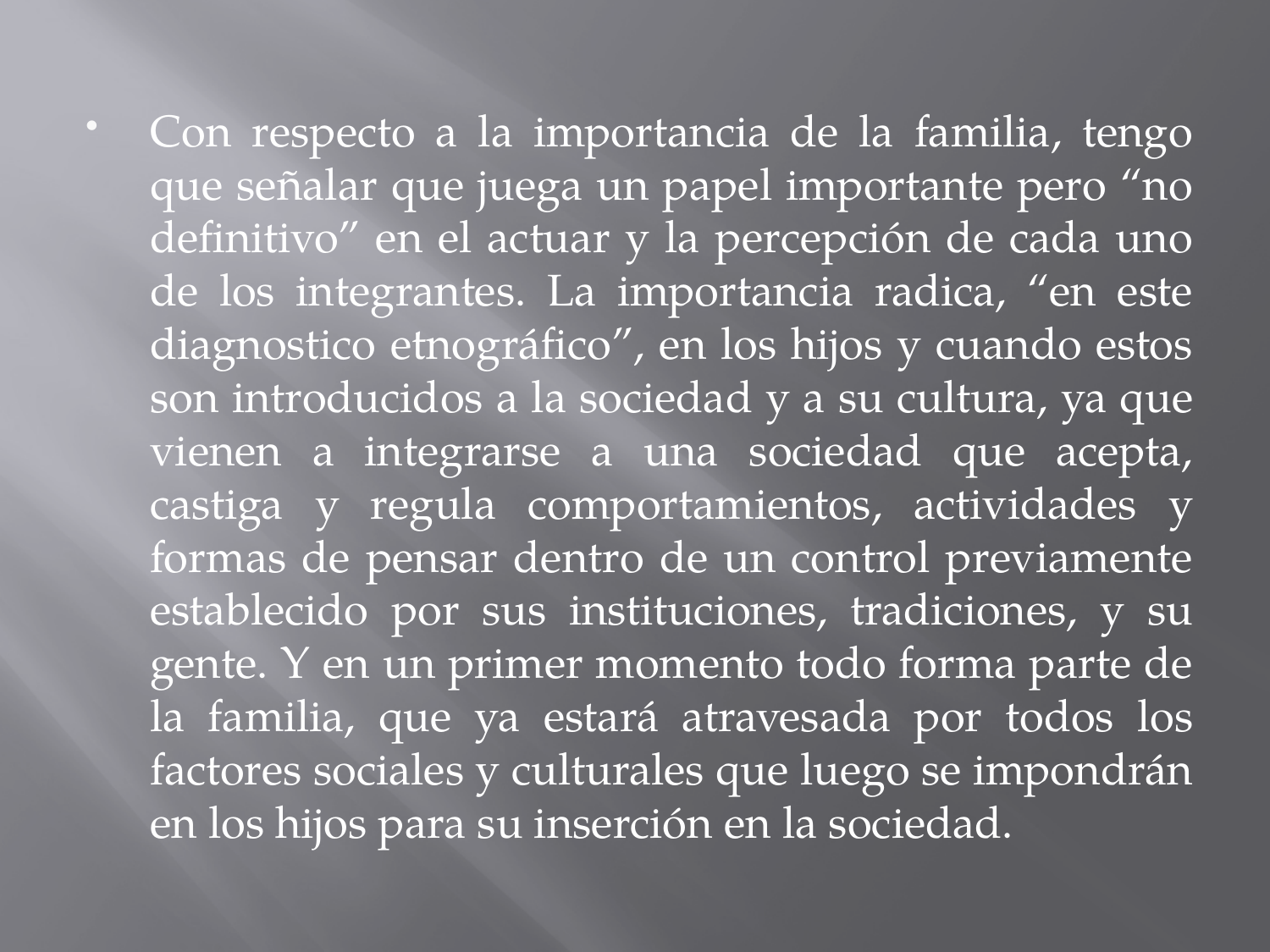

#
Con respecto a la importancia de la familia, tengo que señalar que juega un papel importante pero “no definitivo” en el actuar y la percepción de cada uno de los integrantes. La importancia radica, “en este diagnostico etnográfico”, en los hijos y cuando estos son introducidos a la sociedad y a su cultura, ya que vienen a integrarse a una sociedad que acepta, castiga y regula comportamientos, actividades y formas de pensar dentro de un control previamente establecido por sus instituciones, tradiciones, y su gente. Y en un primer momento todo forma parte de la familia, que ya estará atravesada por todos los factores sociales y culturales que luego se impondrán en los hijos para su inserción en la sociedad.